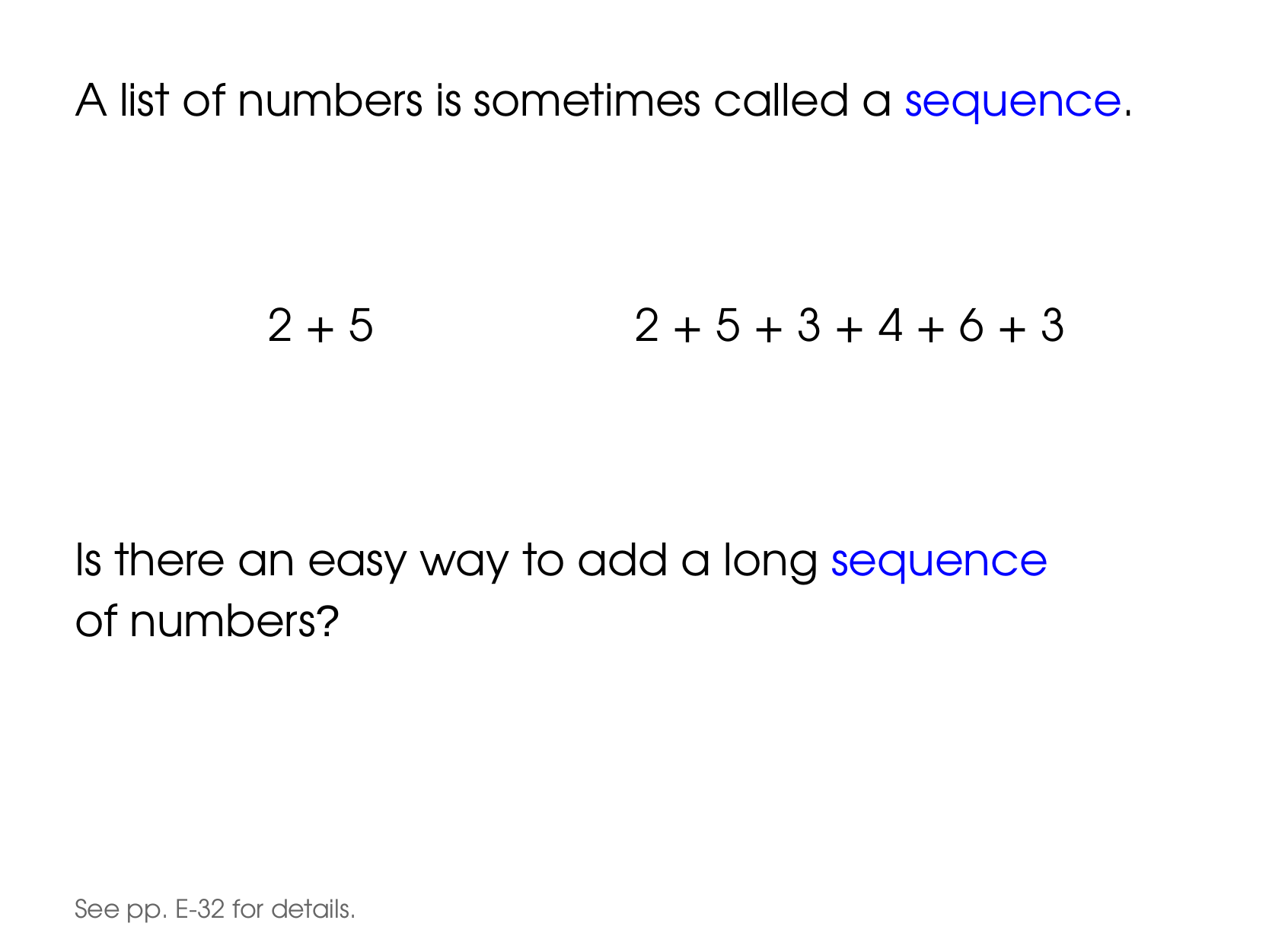

A list of numbers is sometimes called a sequence.
2 + 5
2 + 5 + 3 + 4 + 6 + 3
Is there an easy way to add a long sequence
of numbers?
See pp. E-32 for details.